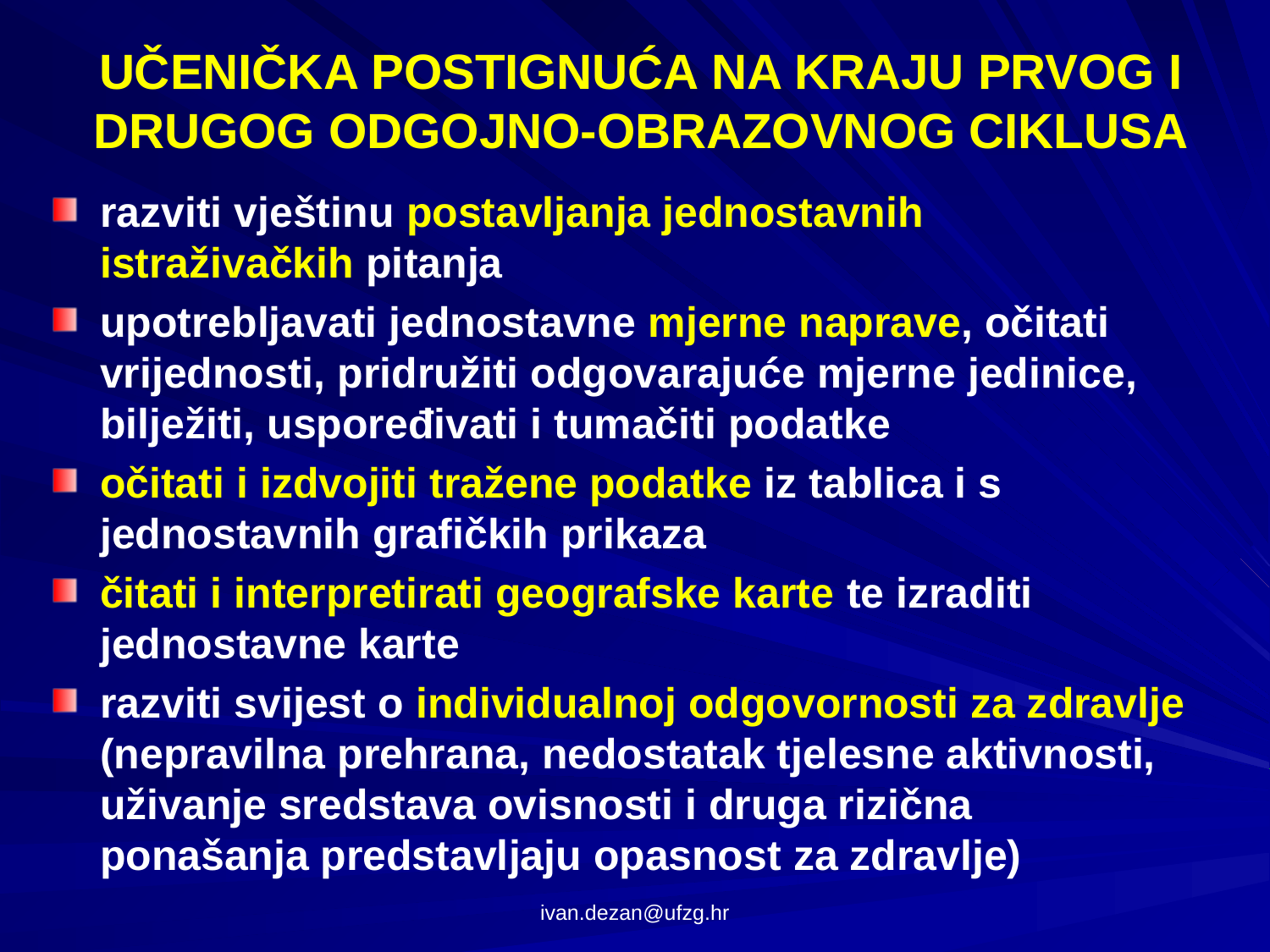

# UČENIČKA POSTIGNUĆA NA KRAJU PRVOG I DRUGOG ODGOJNO-OBRAZOVNOG CIKLUSA
razviti vještinu postavljanja jednostavnih istraživačkih pitanja
upotrebljavati jednostavne mjerne naprave, očitati vrijednosti, pridružiti odgovarajuće mjerne jedinice, bilježiti, uspoređivati i tumačiti podatke
očitati i izdvojiti tražene podatke iz tablica i s jednostavnih grafičkih prikaza
čitati i interpretirati geografske karte te izraditi jednostavne karte
razviti svijest o individualnoj odgovornosti za zdravlje (nepravilna prehrana, nedostatak tjelesne aktivnosti, uživanje sredstava ovisnosti i druga rizična ponašanja predstavljaju opasnost za zdravlje)

ivan.dezan@ufzg.hr